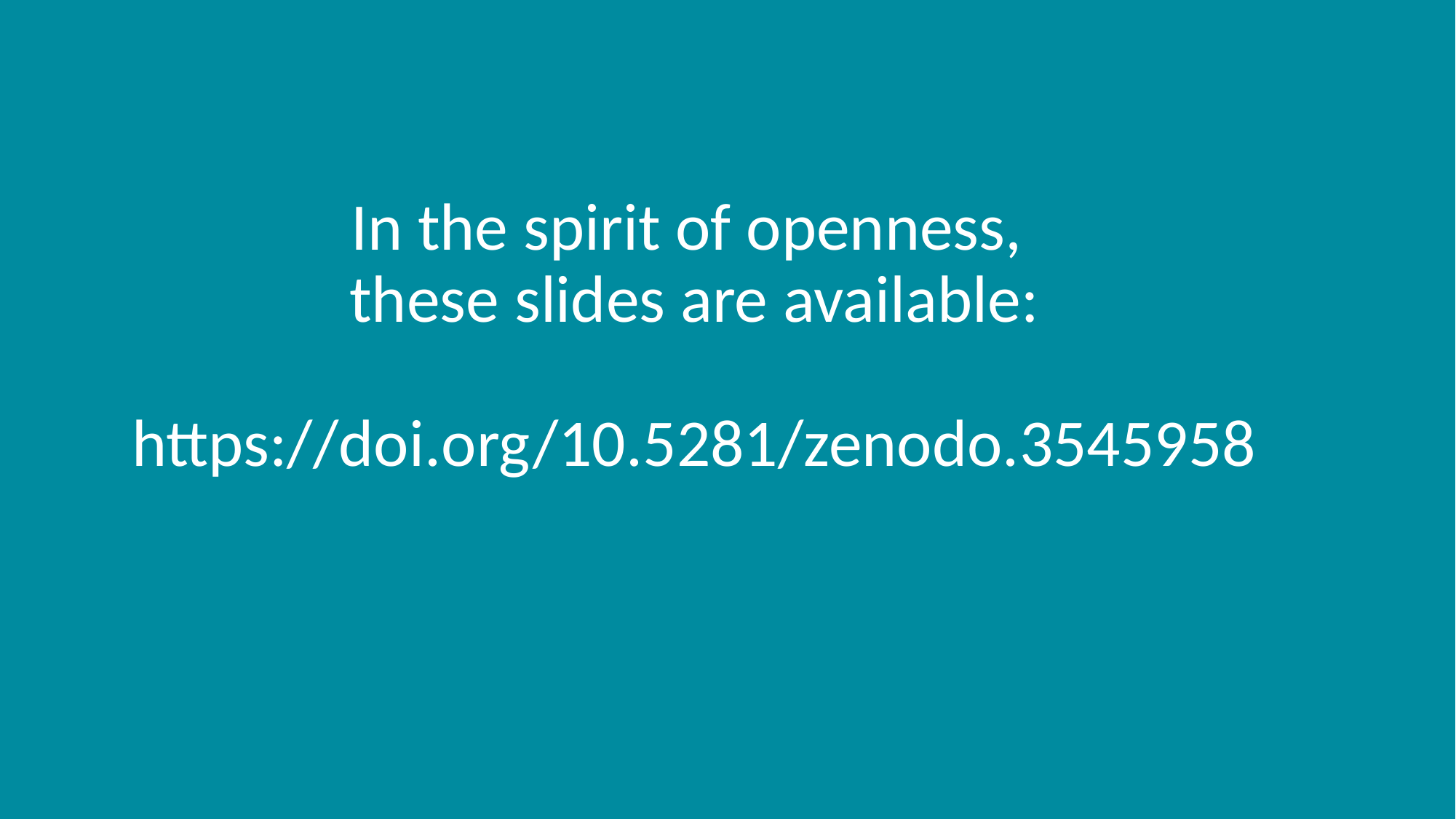

# In the spirit of openness, these slides are available: https://doi.org/10.5281/zenodo.3545958
4